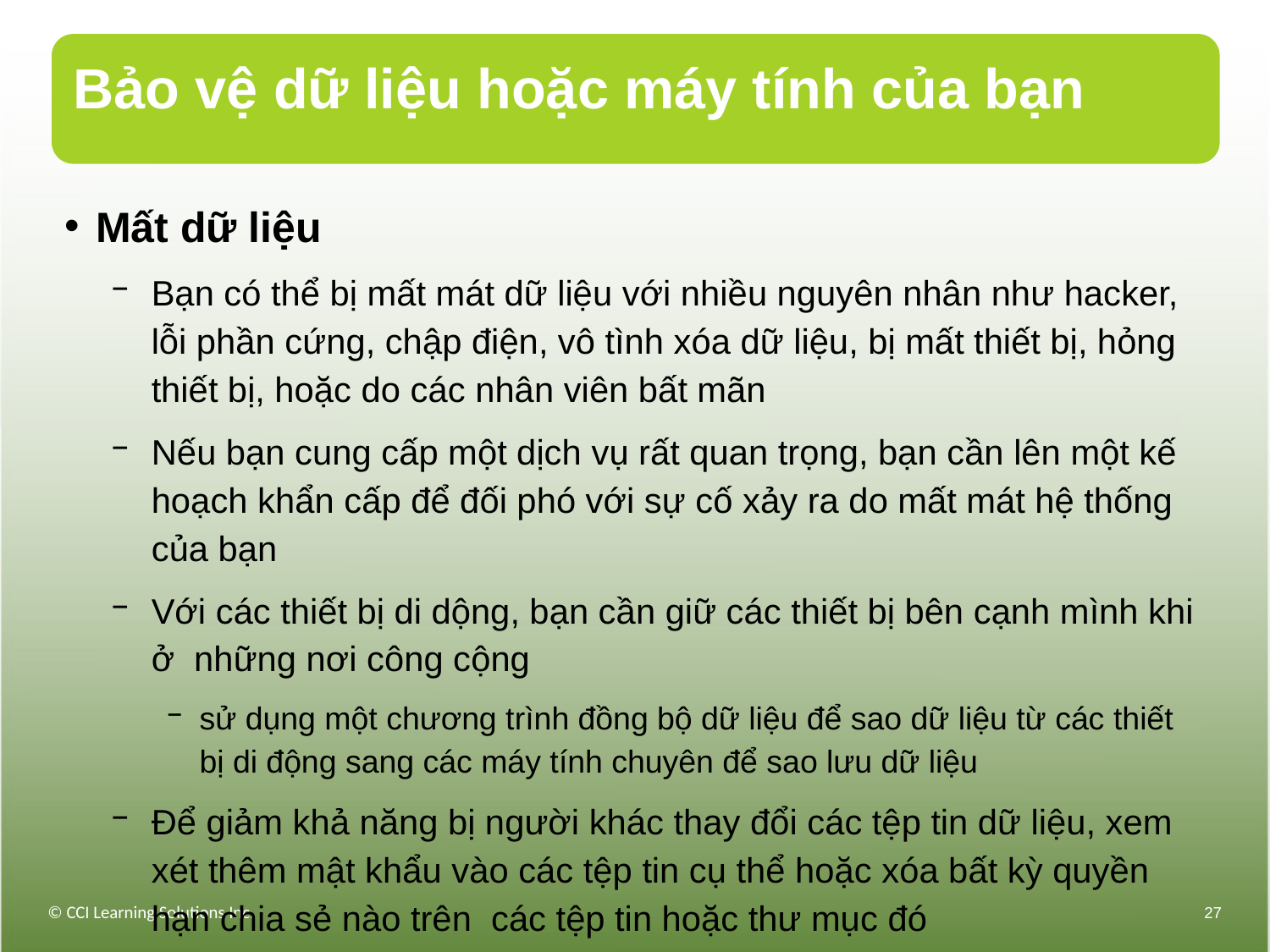

# Bảo vệ dữ liệu hoặc máy tính của bạn
Mất dữ liệu
Bạn có thể bị mất mát dữ liệu với nhiều nguyên nhân như hacker, lỗi phần cứng, chập điện, vô tình xóa dữ liệu, bị mất thiết bị, hỏng thiết bị, hoặc do các nhân viên bất mãn
Nếu bạn cung cấp một dịch vụ rất quan trọng, bạn cần lên một kế hoạch khẩn cấp để đối phó với sự cố xảy ra do mất mát hệ thống của bạn
Với các thiết bị di dộng, bạn cần giữ các thiết bị bên cạnh mình khi ở  những nơi công cộng
sử dụng một chương trình đồng bộ dữ liệu để sao dữ liệu từ các thiết bị di động sang các máy tính chuyên để sao lưu dữ liệu
Để giảm khả năng bị người khác thay đổi các tệp tin dữ liệu, xem xét thêm mật khẩu vào các tệp tin cụ thể hoặc xóa bất kỳ quyền hạn chia sẻ nào trên  các tệp tin hoặc thư mục đó
© CCI Learning Solutions Inc.
27